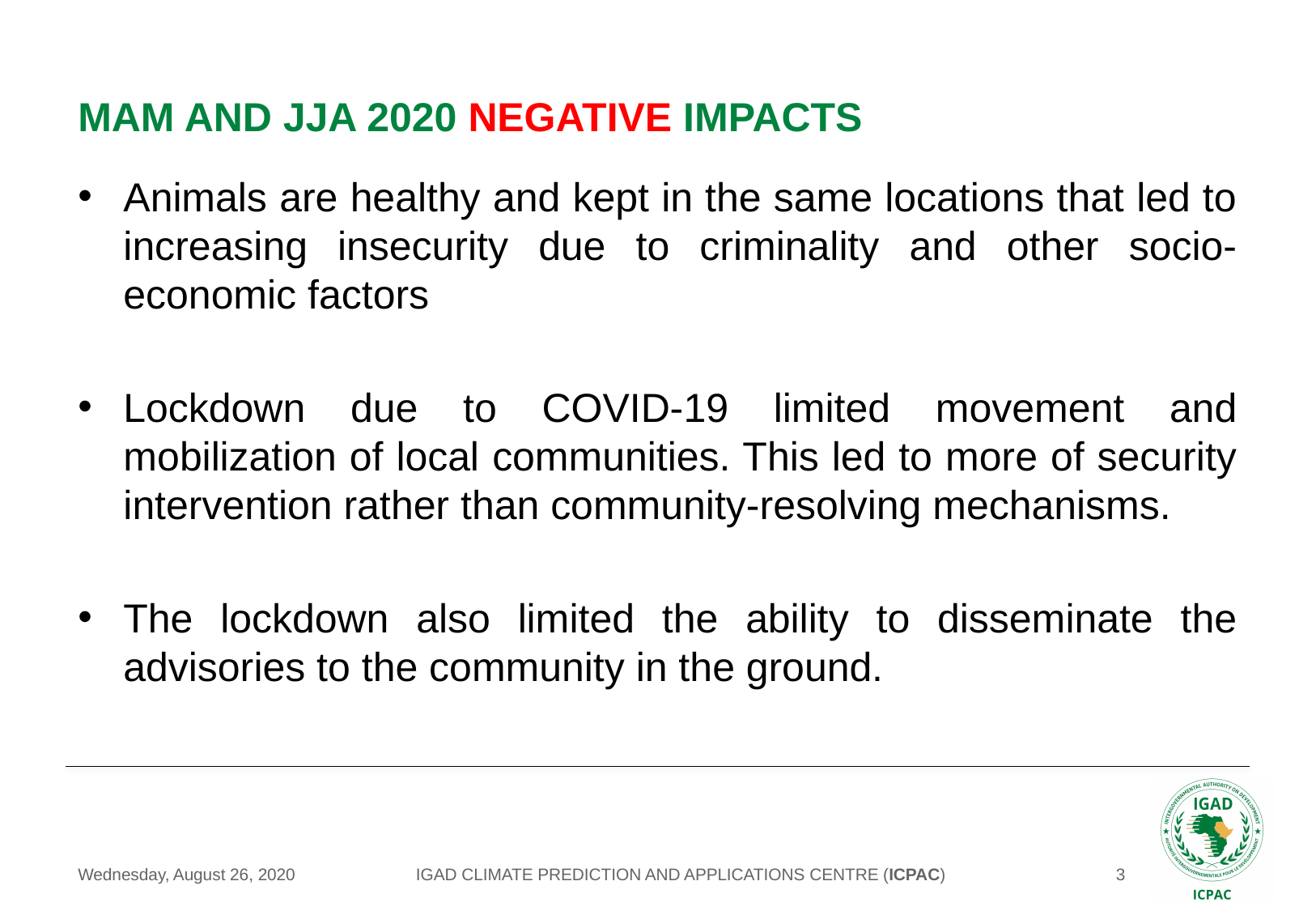

# MAM and JJA 2020 NEGATIVE IMPACTS
Animals are healthy and kept in the same locations that led to increasing insecurity due to criminality and other socio-economic factors

Lockdown due to COVID-19 limited movement and mobilization of local communities. This led to more of security intervention rather than community-resolving mechanisms.

The lockdown also limited the ability to disseminate the advisories to the community in the ground.

IGAD CLIMATE PREDICTION AND APPLICATIONS CENTRE (ICPAC)
Wednesday, August 26, 2020
3